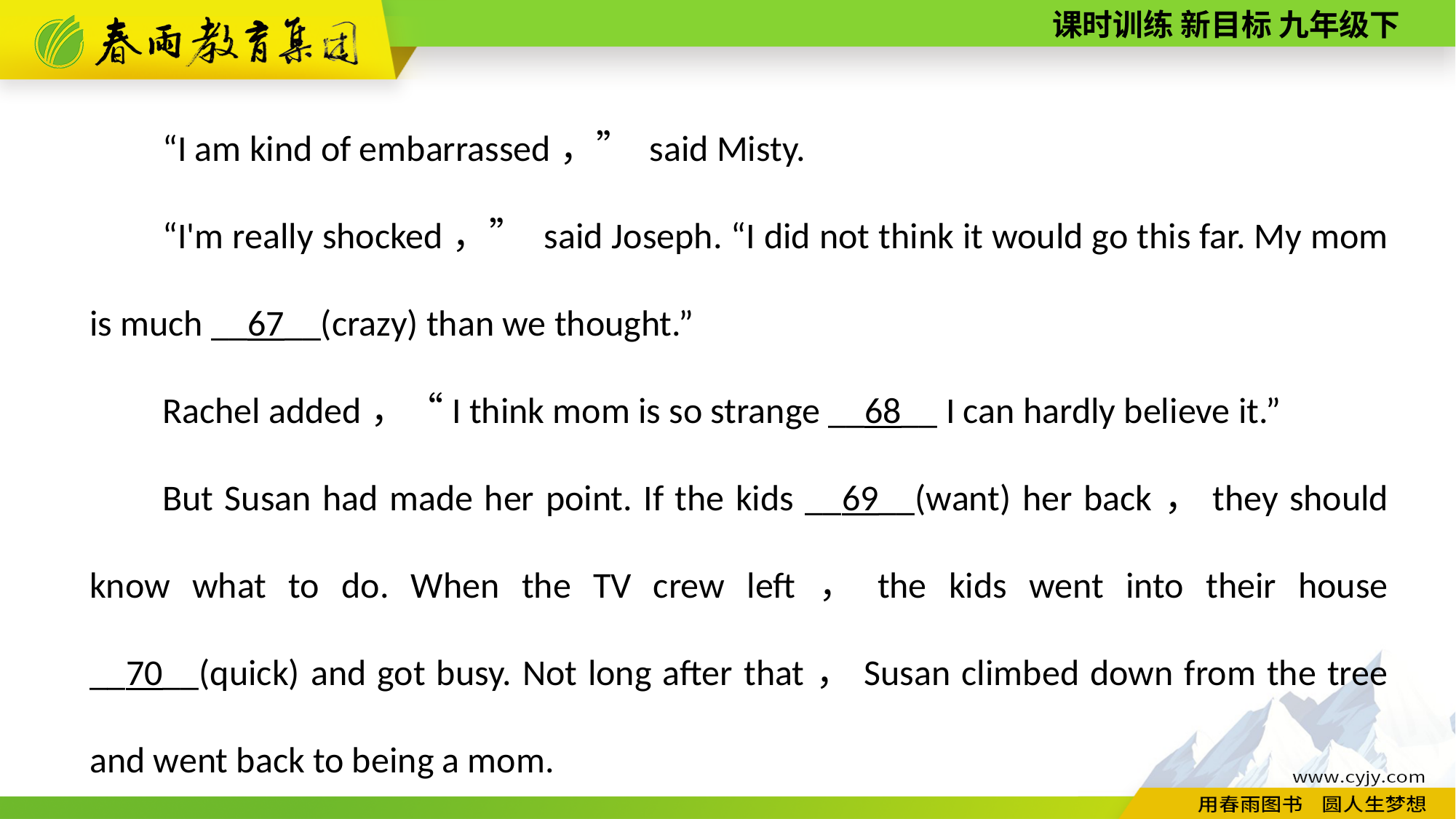

“I am kind of embarrassed，” said Misty.
“I'm really shocked，” said Joseph. “I did not think it would go this far. My mom is much __67__(crazy) than we thought.”
Rachel added，“I think mom is so strange __68__ I can hardly believe it.”
But Susan had made her point. If the kids __69__(want) her back，they should know what to do. When the TV crew left，the kids went into their house __70__(quick) and got busy. Not long after that，Susan climbed down from the tree and went back to being a mom.